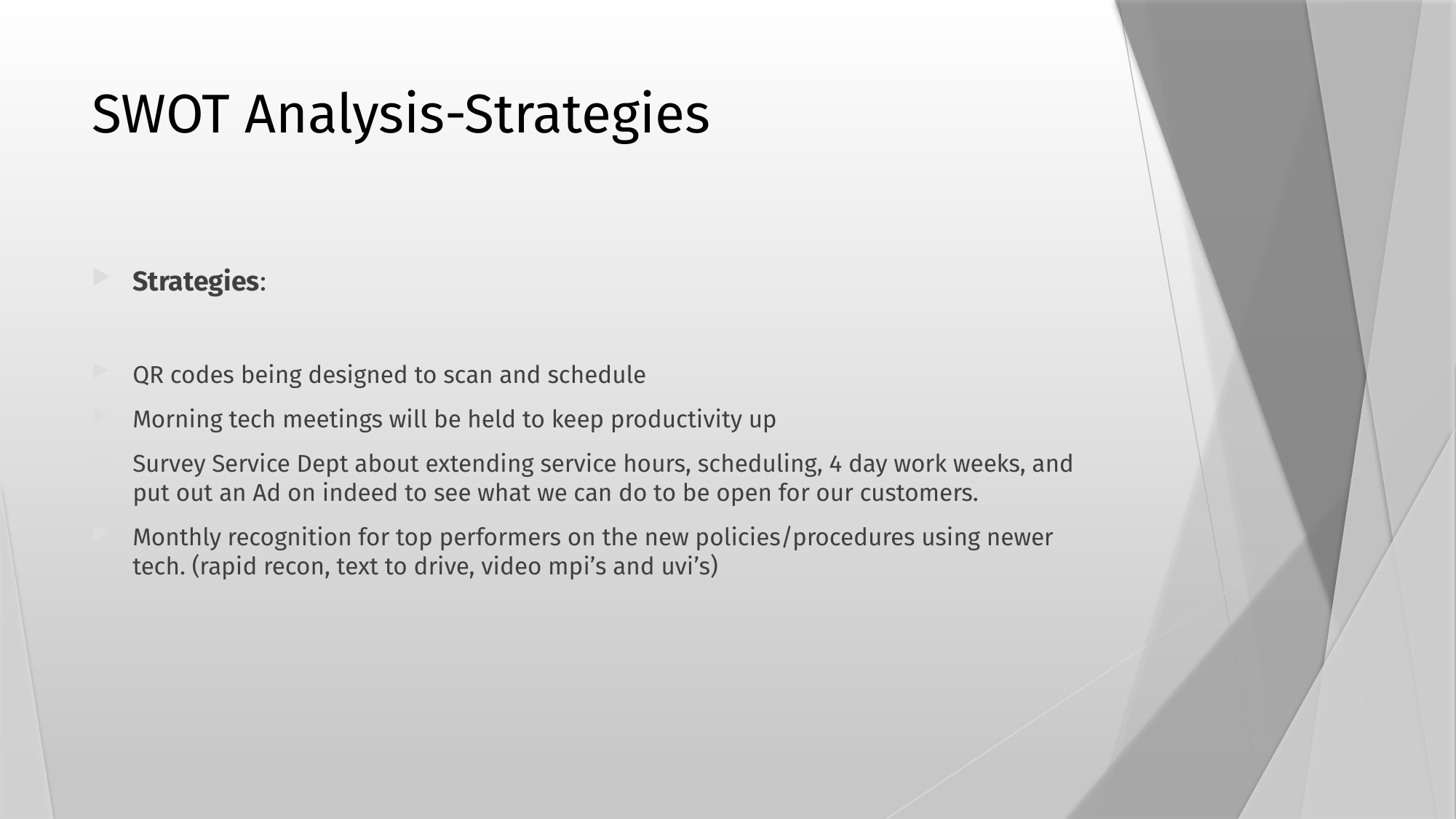

# SWOT Analysis-Strategies
Strategies:

QR codes being designed to scan and schedule
Morning tech meetings will be held to keep productivity up
Survey Service Dept about extending service hours, scheduling, 4 day work weeks, and put out an Ad on indeed to see what we can do to be open for our customers.
Monthly recognition for top performers on the new policies/procedures using newer tech. (rapid recon, text to drive, video mpi’s and uvi’s)